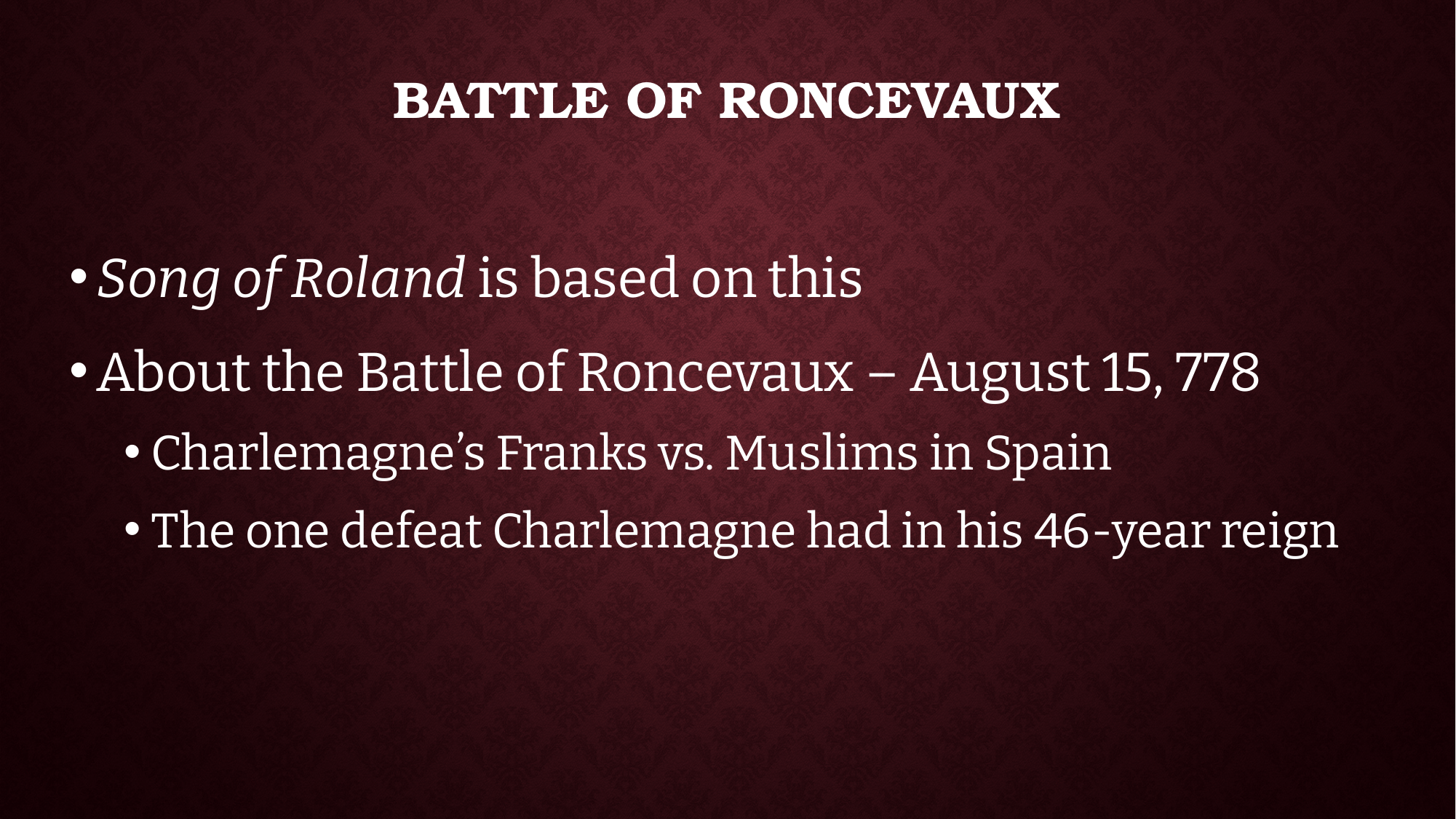

# Battle of Roncevaux
Song of Roland is based on this
About the Battle of Roncevaux – August 15, 778
Charlemagne’s Franks vs. Muslims in Spain
The one defeat Charlemagne had in his 46-year reign